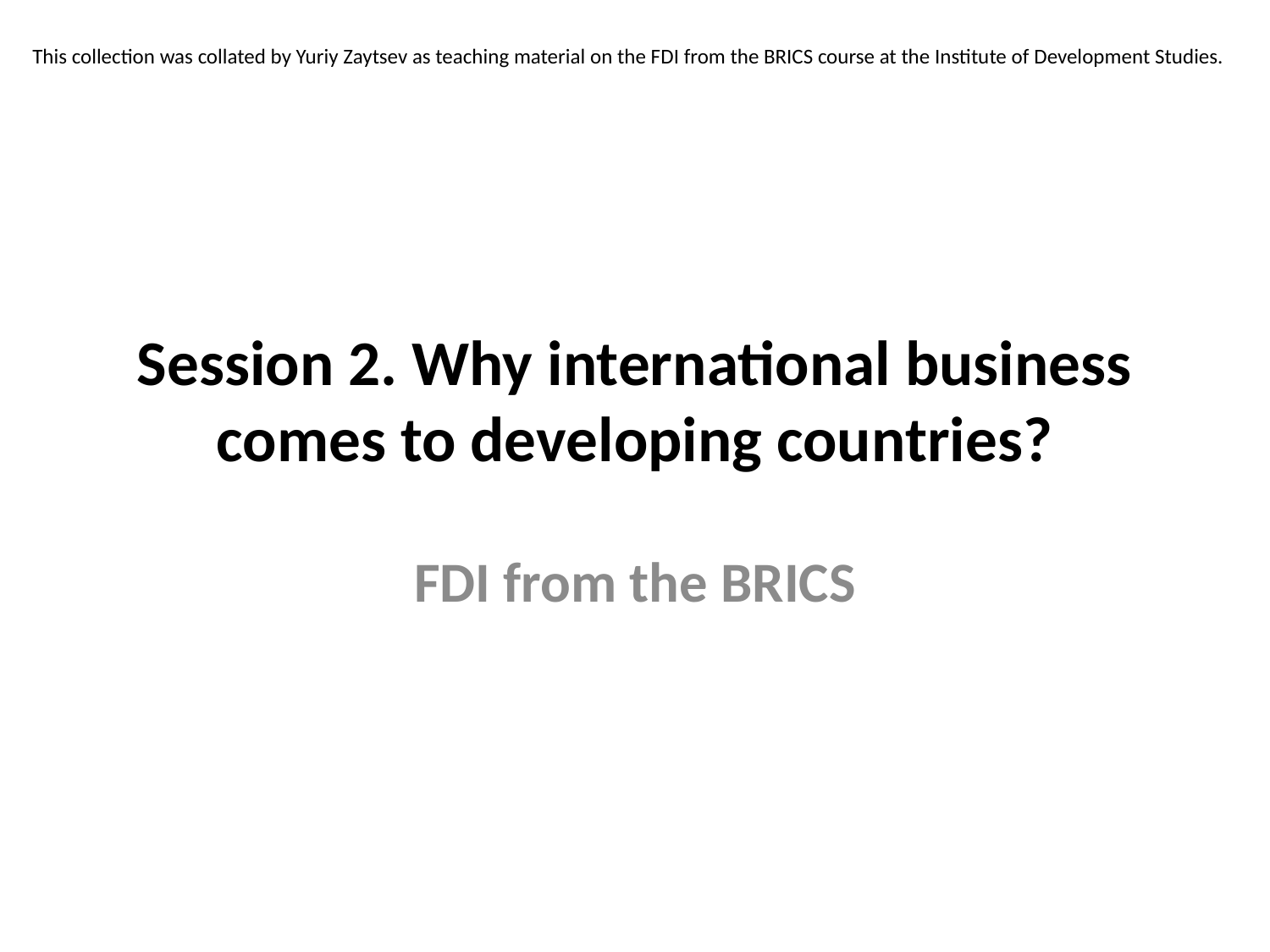

This collection was collated by Yuriy Zaytsev as teaching material on the FDI from the BRICS course at the Institute of Development Studies.
# Session 2. Why international business comes to developing countries?
FDI from the BRICS